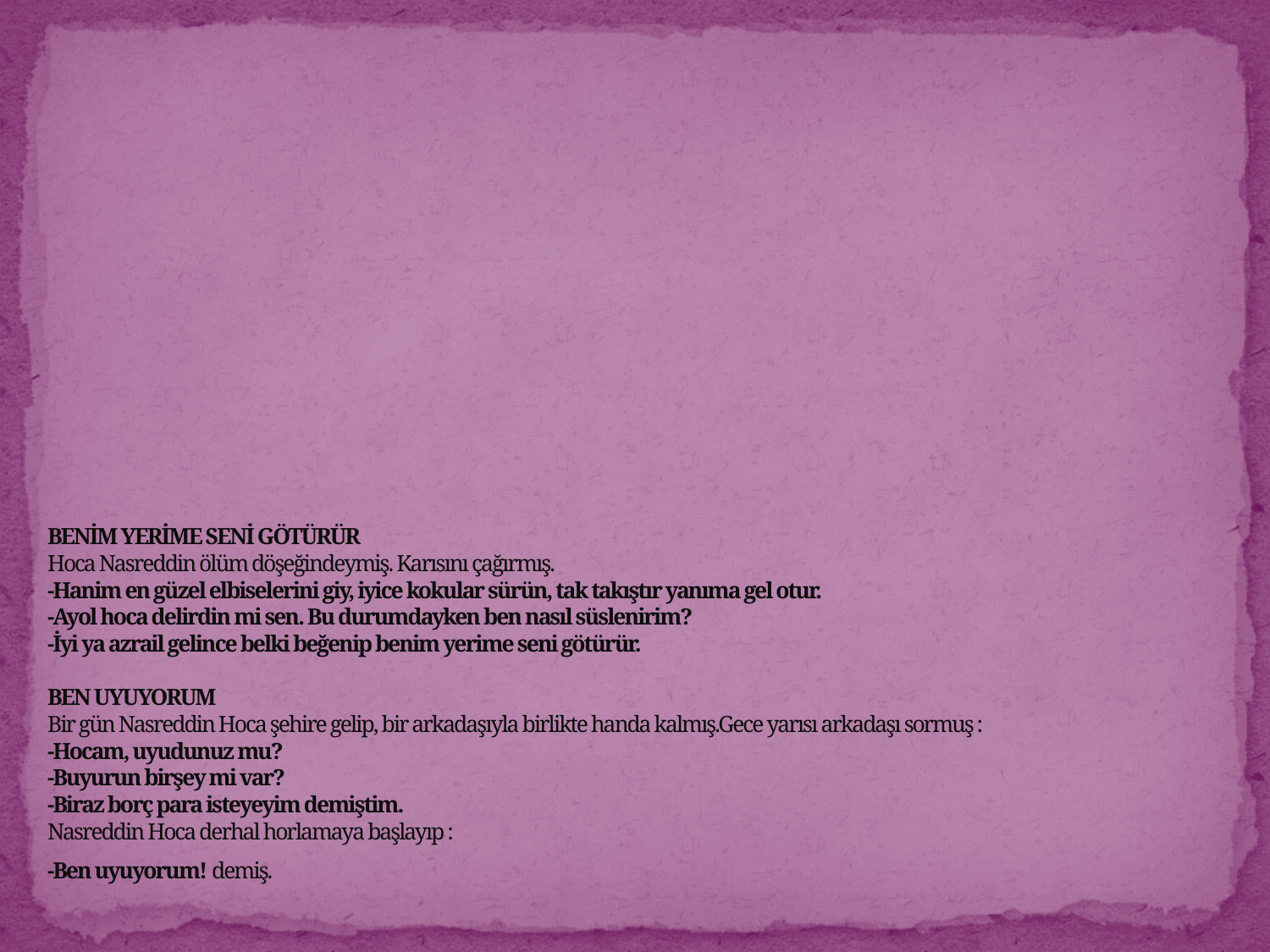

# BENİM YERİME SENİ GÖTÜRÜR                Hoca Nasreddin ölüm döşeğindeymiş. Karısını çağırmış.  -Hanim en güzel elbiselerini giy, iyice kokular sürün, tak takıştır yanıma gel otur.  -Ayol hoca delirdin mi sen. Bu durumdayken ben nasıl süslenirim?  -İyi ya azrail gelince belki beğenip benim yerime seni götürür.      BEN UYUYORUM                                   Bir gün Nasreddin Hoca şehire gelip, bir arkadaşıyla birlikte handa kalmış.Gece yarısı arkadaşı sormuş :   -Hocam, uyudunuz mu?    -Buyurun birşey mi var?    -Biraz borç para isteyeyim demiştim.    Nasreddin Hoca derhal horlamaya başlayıp :   -Ben uyuyorum! demiş.